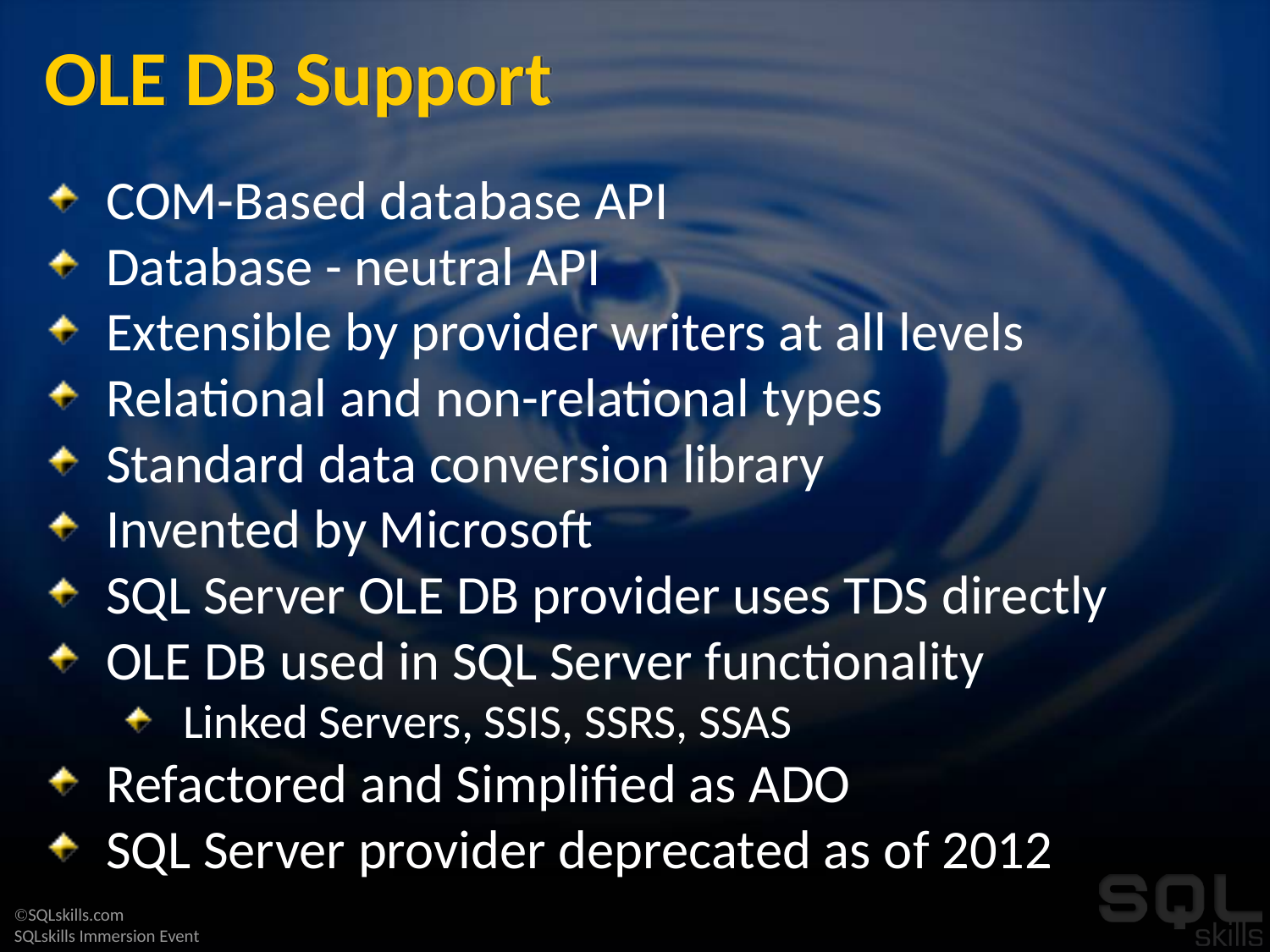

# OLE DB Support
COM-Based database API
Database - neutral API
Extensible by provider writers at all levels
Relational and non-relational types
Standard data conversion library
Invented by Microsoft
SQL Server OLE DB provider uses TDS directly
OLE DB used in SQL Server functionality
Linked Servers, SSIS, SSRS, SSAS
Refactored and Simplified as ADO
SQL Server provider deprecated as of 2012